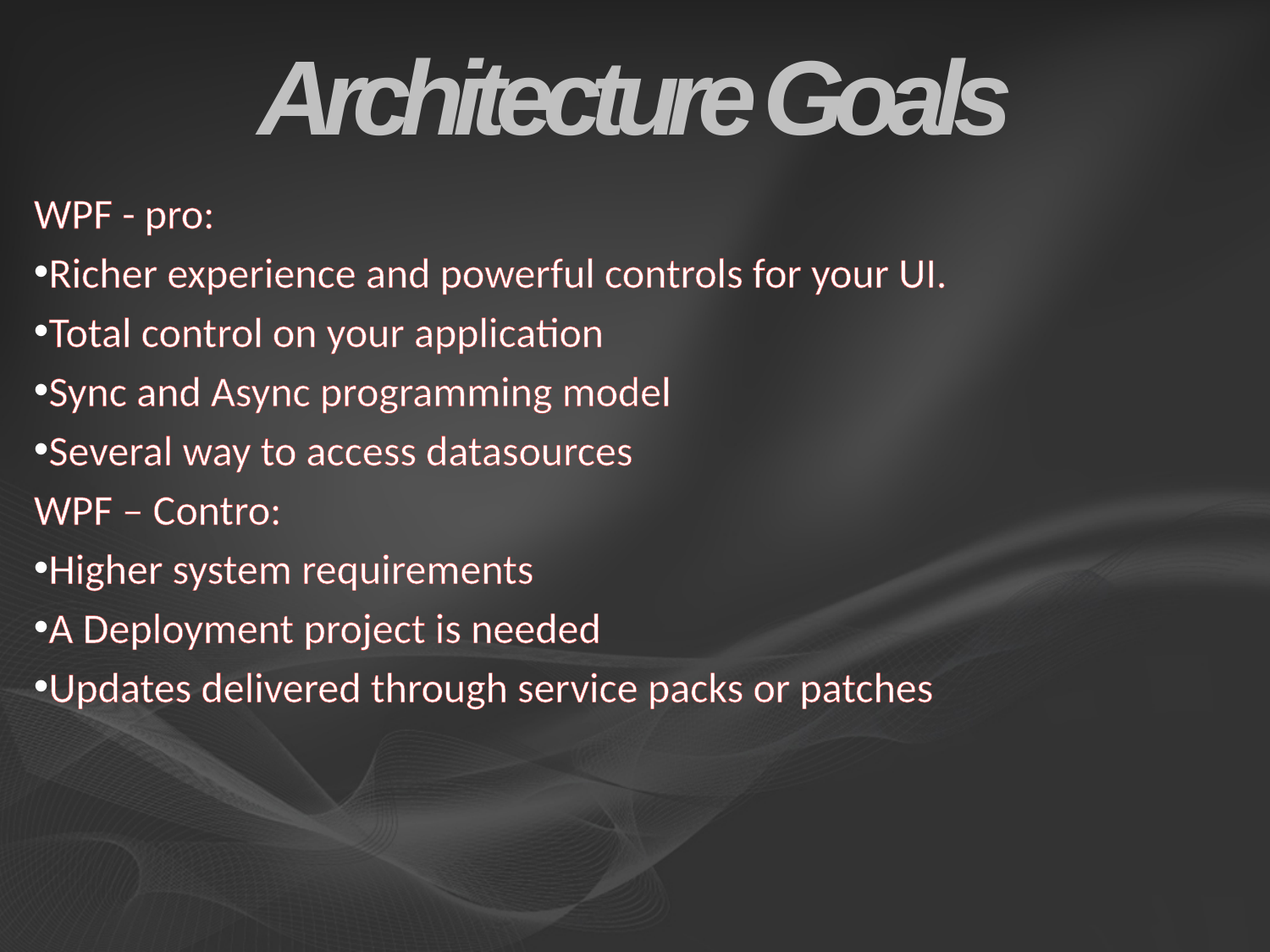

# Architecture Goals
WPF - pro:
Richer experience and powerful controls for your UI.
Total control on your application
Sync and Async programming model
Several way to access datasources
WPF – Contro:
Higher system requirements
A Deployment project is needed
Updates delivered through service packs or patches